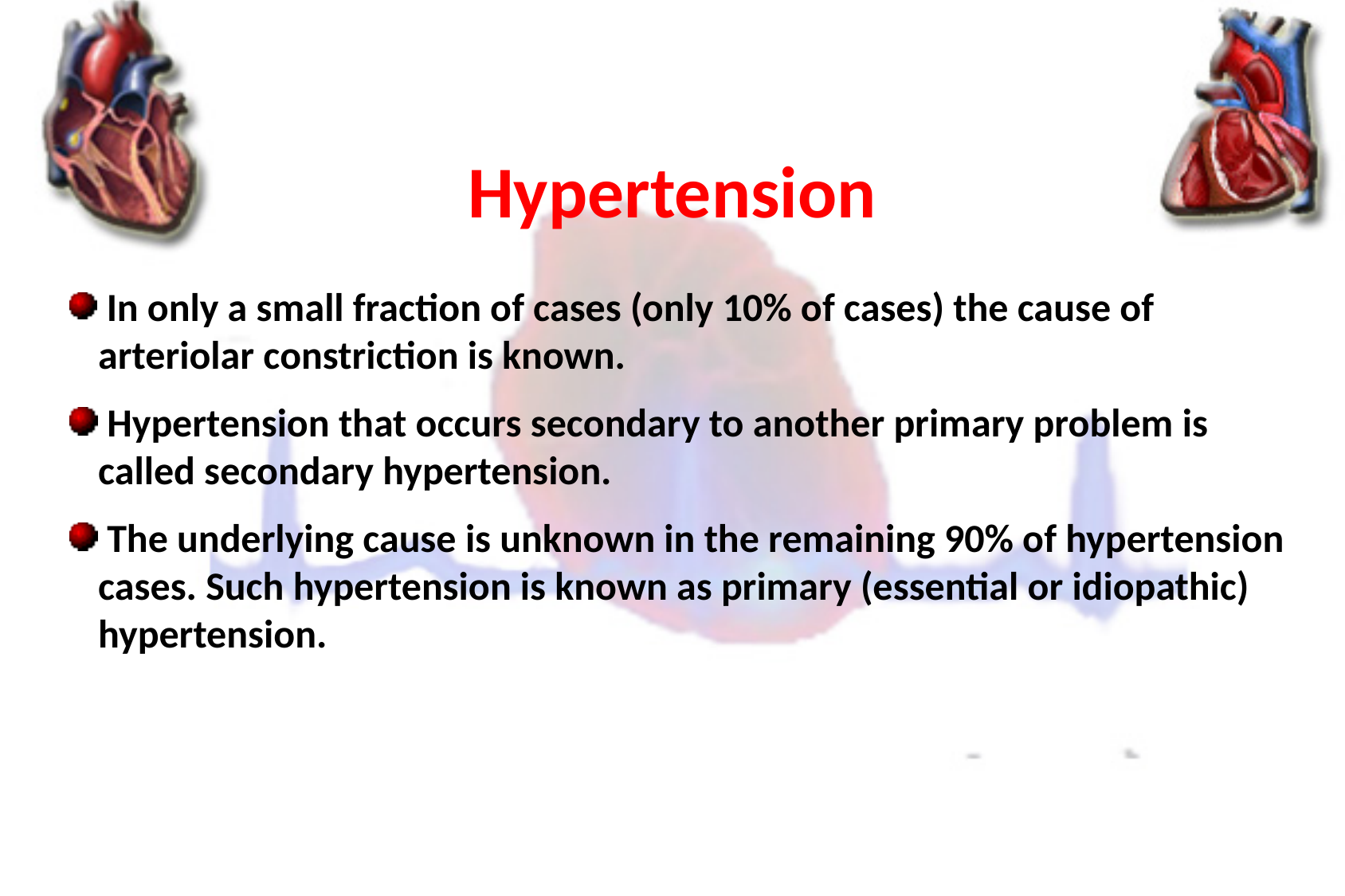

Hypertension
 In only a small fraction of cases (only 10% of cases) the cause of arteriolar constriction is known.
 Hypertension that occurs secondary to another primary problem is called secondary hypertension.
 The underlying cause is unknown in the remaining 90% of hypertension cases. Such hypertension is known as primary (essential or idiopathic) hypertension.